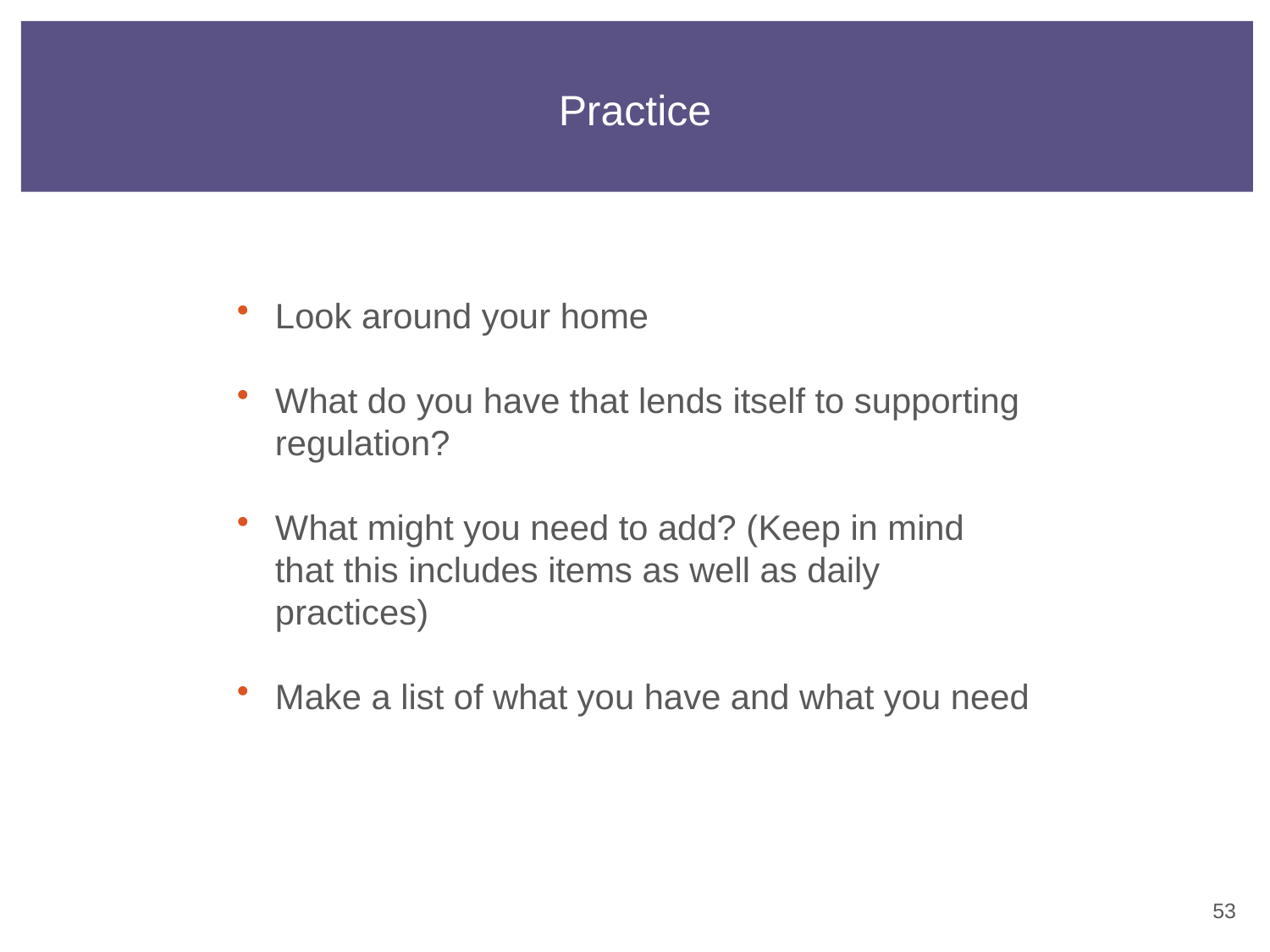

# Practice
Look around your home
What do you have that lends itself to supporting regulation?
What might you need to add? (Keep in mind that this includes items as well as daily practices)
Make a list of what you have and what you need
53